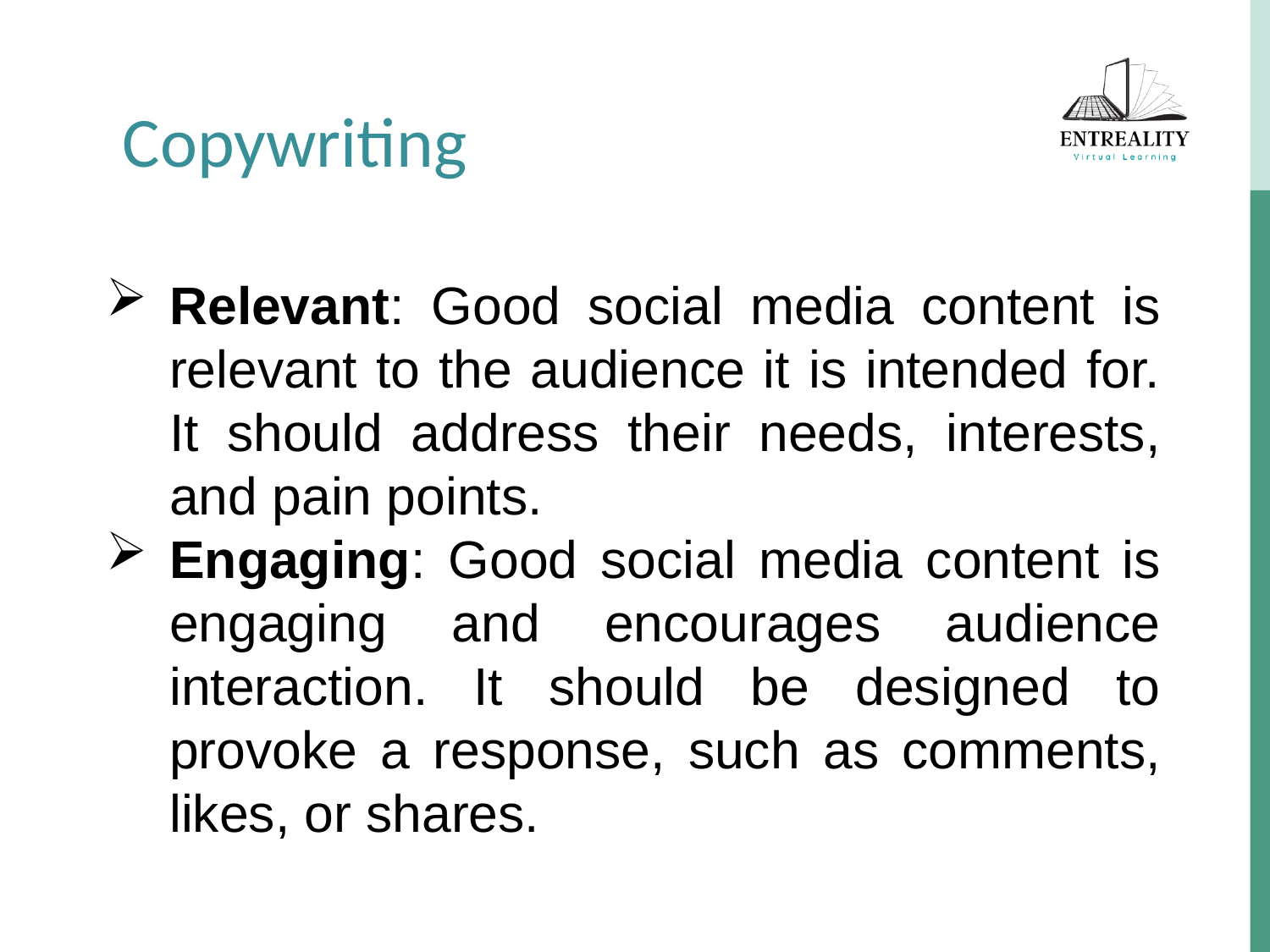

Copywriting
Relevant: Good social media content is relevant to the audience it is intended for. It should address their needs, interests, and pain points.
Engaging: Good social media content is engaging and encourages audience interaction. It should be designed to provoke a response, such as comments, likes, or shares.